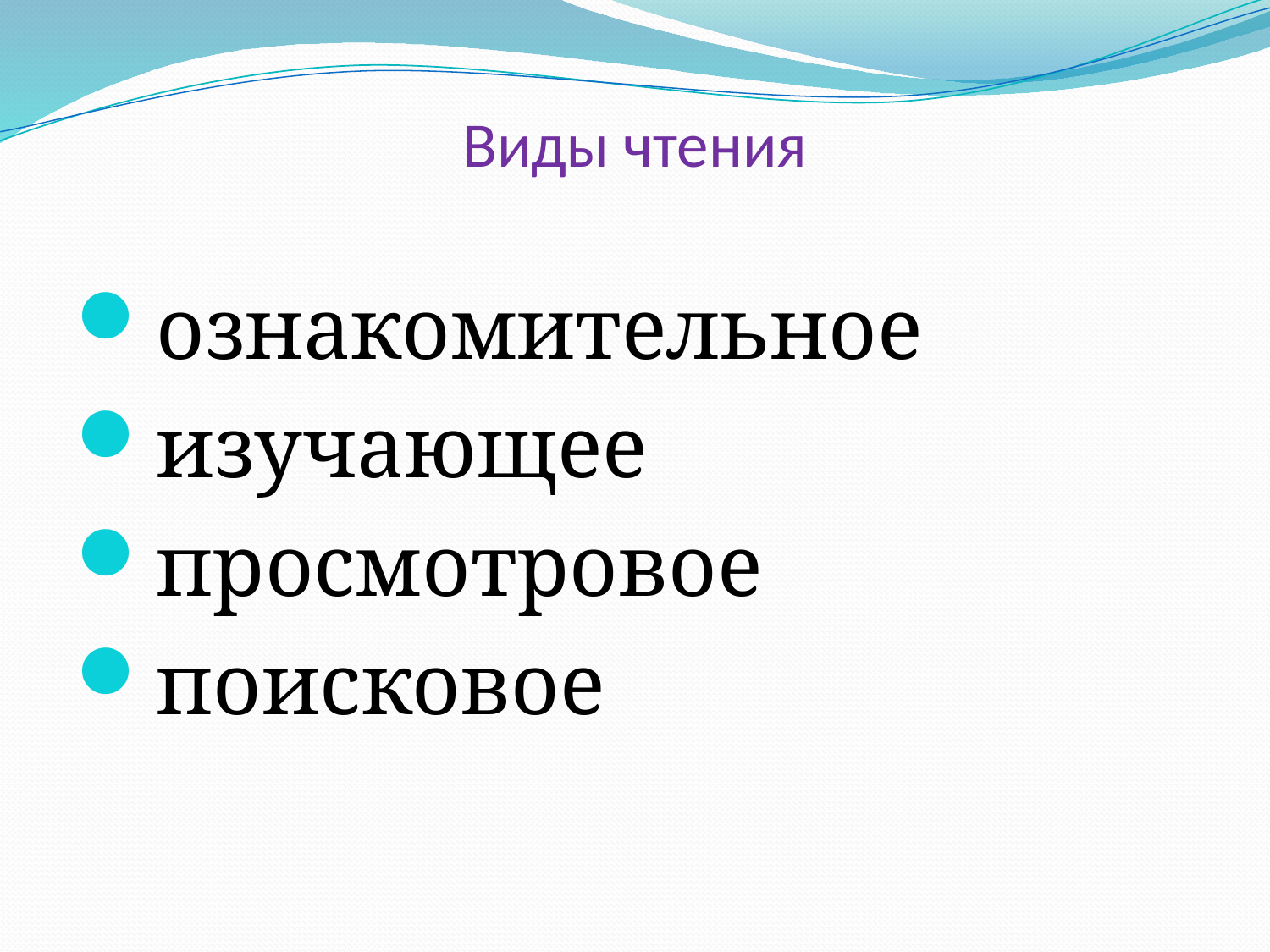

# Виды чтения
ознакомительное
изучающее
просмотровое
поисковое